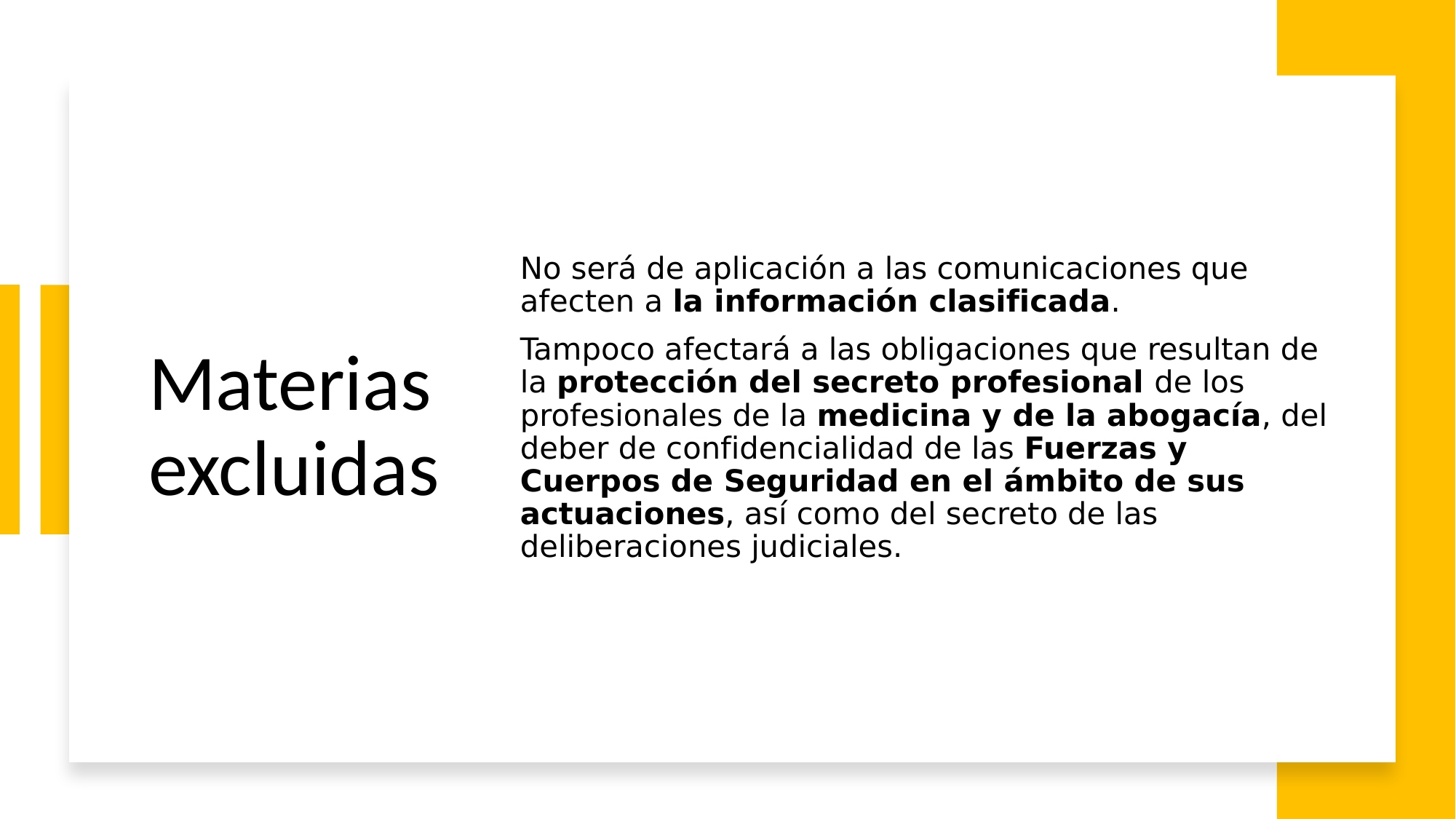

# Materias excluidas
No será de aplicación a las comunicaciones que afecten a la información clasificada.
Tampoco afectará a las obligaciones que resultan de la protección del secreto profesional de los profesionales de la medicina y de la abogacía, del deber de confidencialidad de las Fuerzas y Cuerpos de Seguridad en el ámbito de sus actuaciones, así como del secreto de las deliberaciones judiciales.